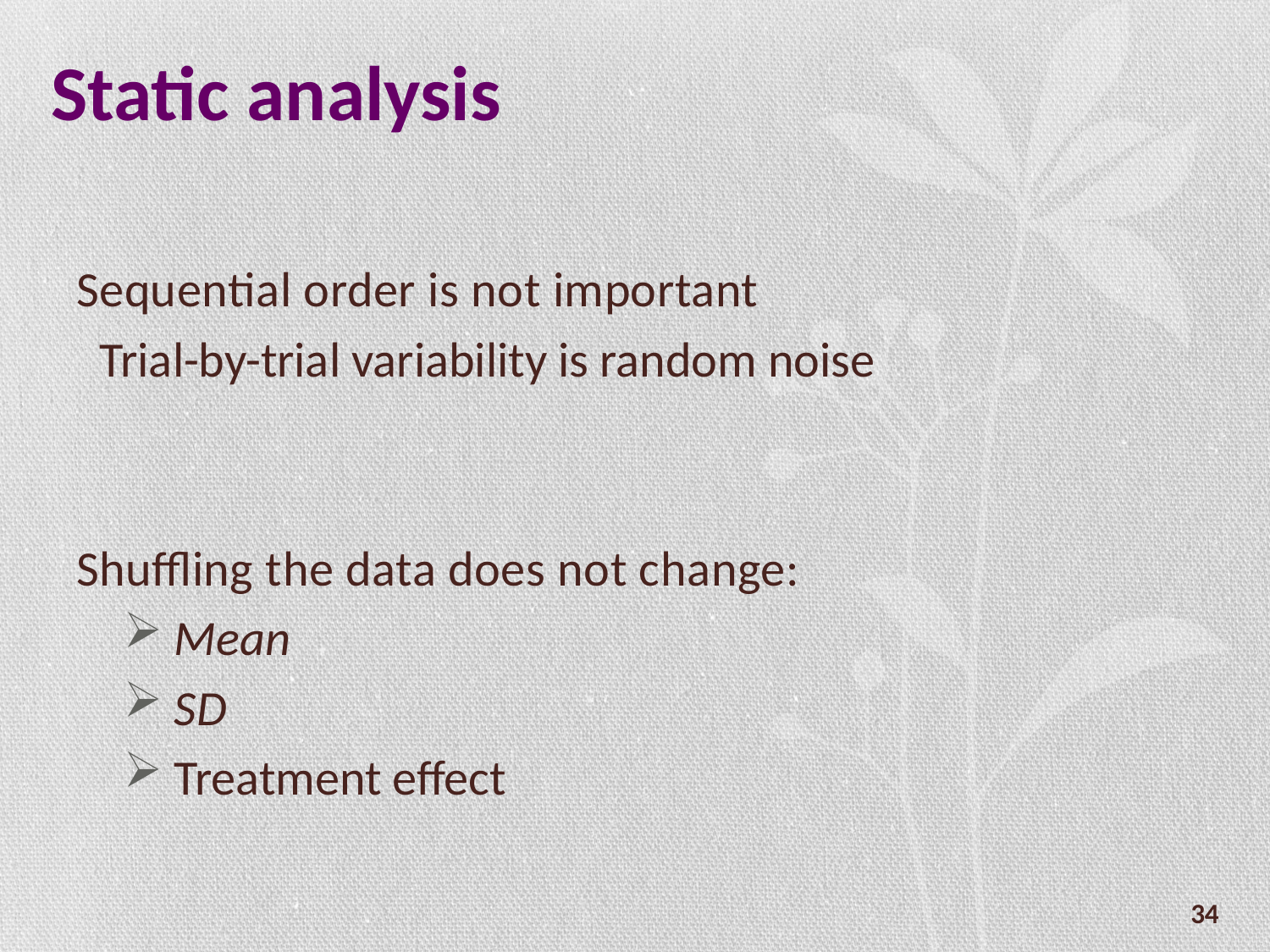

# Static analysis

Sequential order is not important
Trial-by-trial variability is random noise

Shuffling the data does not change:
 Mean
 SD
 Treatment effect

34